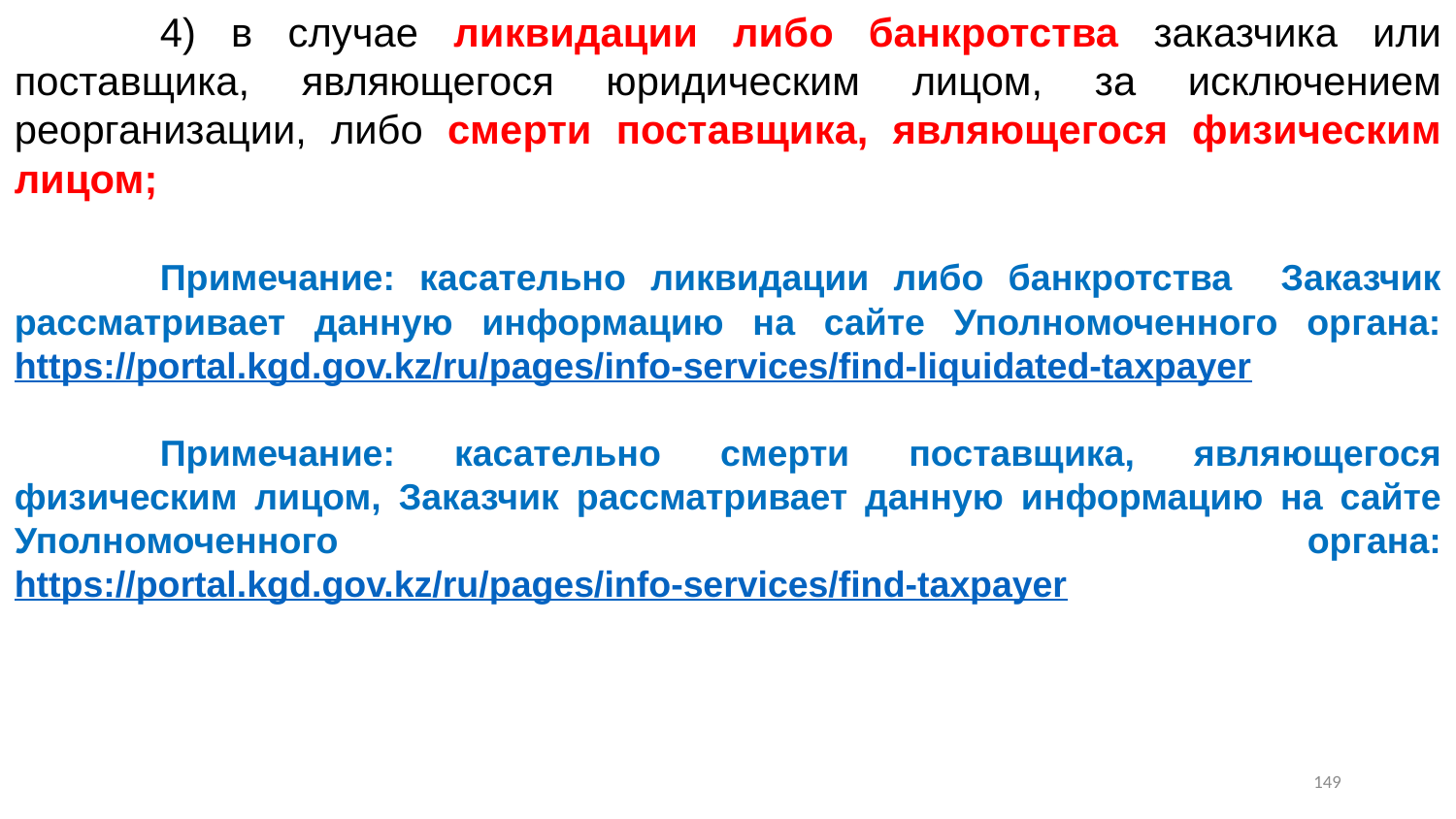

4) в случае ликвидации либо банкротства заказчика или поставщика, являющегося юридическим лицом, за исключением реорганизации, либо смерти поставщика, являющегося физическим лицом;

	Примечание: касательно ликвидации либо банкротства  Заказчик рассматривает данную информацию на сайте Уполномоченного органа: https://portal.kgd.gov.kz/ru/pages/info-services/find-liquidated-taxpayer

	Примечание: касательно смерти поставщика, являющегося физическим лицом, Заказчик рассматривает данную информацию на сайте Уполномоченного органа: https://portal.kgd.gov.kz/ru/pages/info-services/find-taxpayer

149